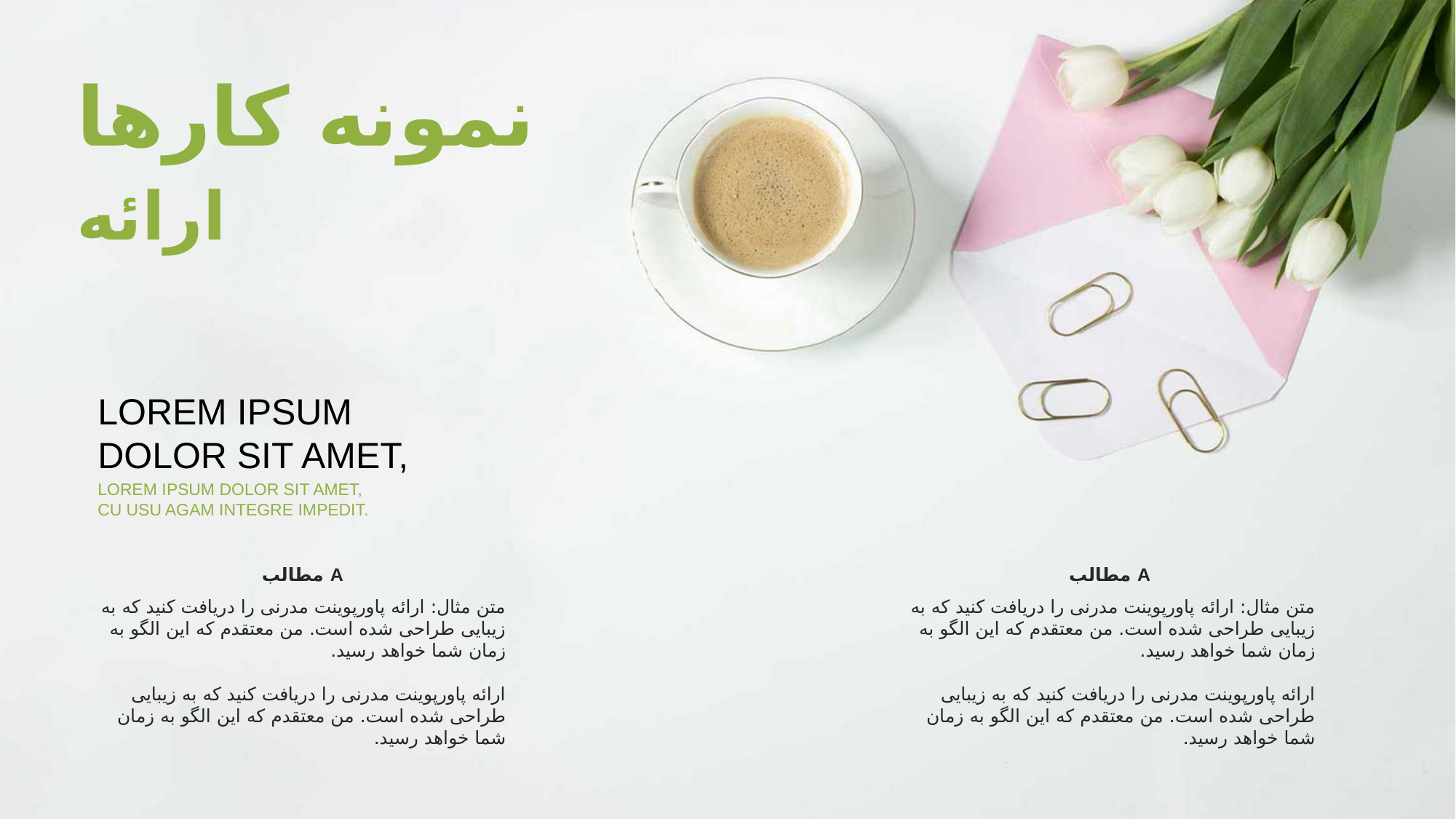

نمونه کارها
ارائه
LOREM IPSUM
DOLOR SIT AMET,
LOREM IPSUM DOLOR SIT AMET,
CU USU AGAM INTEGRE IMPEDIT.
مطالب A
متن مثال: ارائه پاورپوینت مدرنی را دریافت کنید که به زیبایی طراحی شده است. من معتقدم که این الگو به زمان شما خواهد رسید.

ارائه پاورپوینت مدرنی را دریافت کنید که به زیبایی طراحی شده است. من معتقدم که این الگو به زمان شما خواهد رسید.
مطالب A
متن مثال: ارائه پاورپوینت مدرنی را دریافت کنید که به زیبایی طراحی شده است. من معتقدم که این الگو به زمان شما خواهد رسید.

ارائه پاورپوینت مدرنی را دریافت کنید که به زیبایی طراحی شده است. من معتقدم که این الگو به زمان شما خواهد رسید.